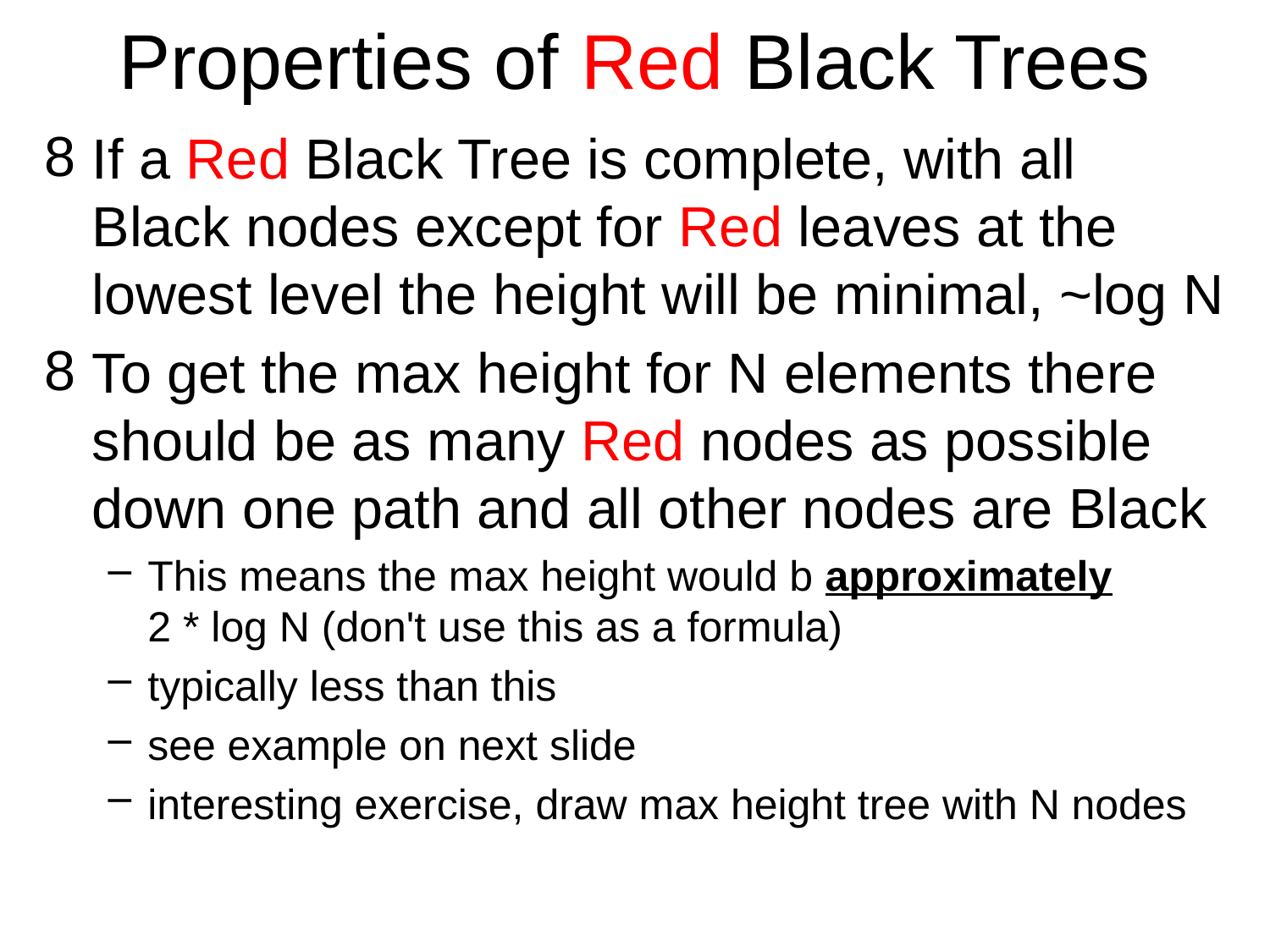

# Properties of Red Black Trees
If a Red Black Tree is complete, with all Black nodes except for Red leaves at the lowest level the height will be minimal, ~log N
To get the max height for N elements there should be as many Red nodes as possible down one path and all other nodes are Black
This means the max height would b approximately
2 * log N (don't use this as a formula)
typically less than this
see example on next slide
interesting exercise, draw max height tree with N nodes